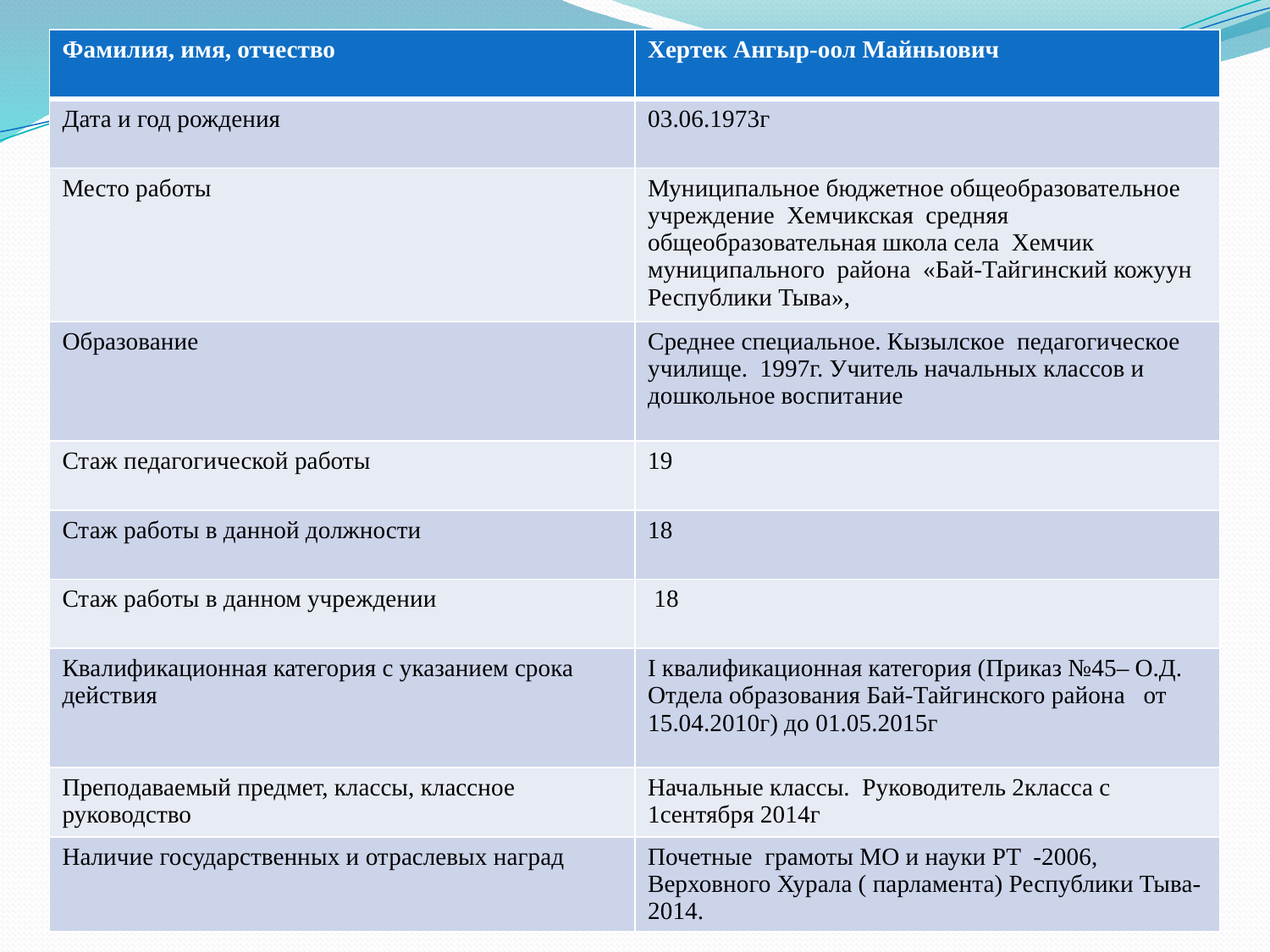

| Фамилия, имя, отчество | Хертек Ангыр-оол Майныович |
| --- | --- |
| Дата и год рождения | 03.06.1973г |
| Место работы | Муниципальное бюджетное общеобразовательное учреждение Хемчикская средняя общеобразовательная школа села Хемчик муниципального района «Бай-Тайгинский кожуун Республики Тыва», |
| Образование | Среднее специальное. Кызылское педагогическое училище. 1997г. Учитель начальных классов и дошкольное воспитание |
| Стаж педагогической работы | 19 |
| Стаж работы в данной должности | 18 |
| Стаж работы в данном учреждении | 18 |
| Квалификационная категория с указанием срока действия | I квалификационная категория (Приказ №45– О.Д. Отдела образования Бай-Тайгинского района от 15.04.2010г) до 01.05.2015г |
| Преподаваемый предмет, классы, классное руководство | Начальные классы. Руководитель 2класса с 1сентября 2014г |
| Наличие государственных и отраслевых наград | Почетные грамоты МО и науки РТ -2006, Верховного Хурала ( парламента) Республики Тыва-2014. |